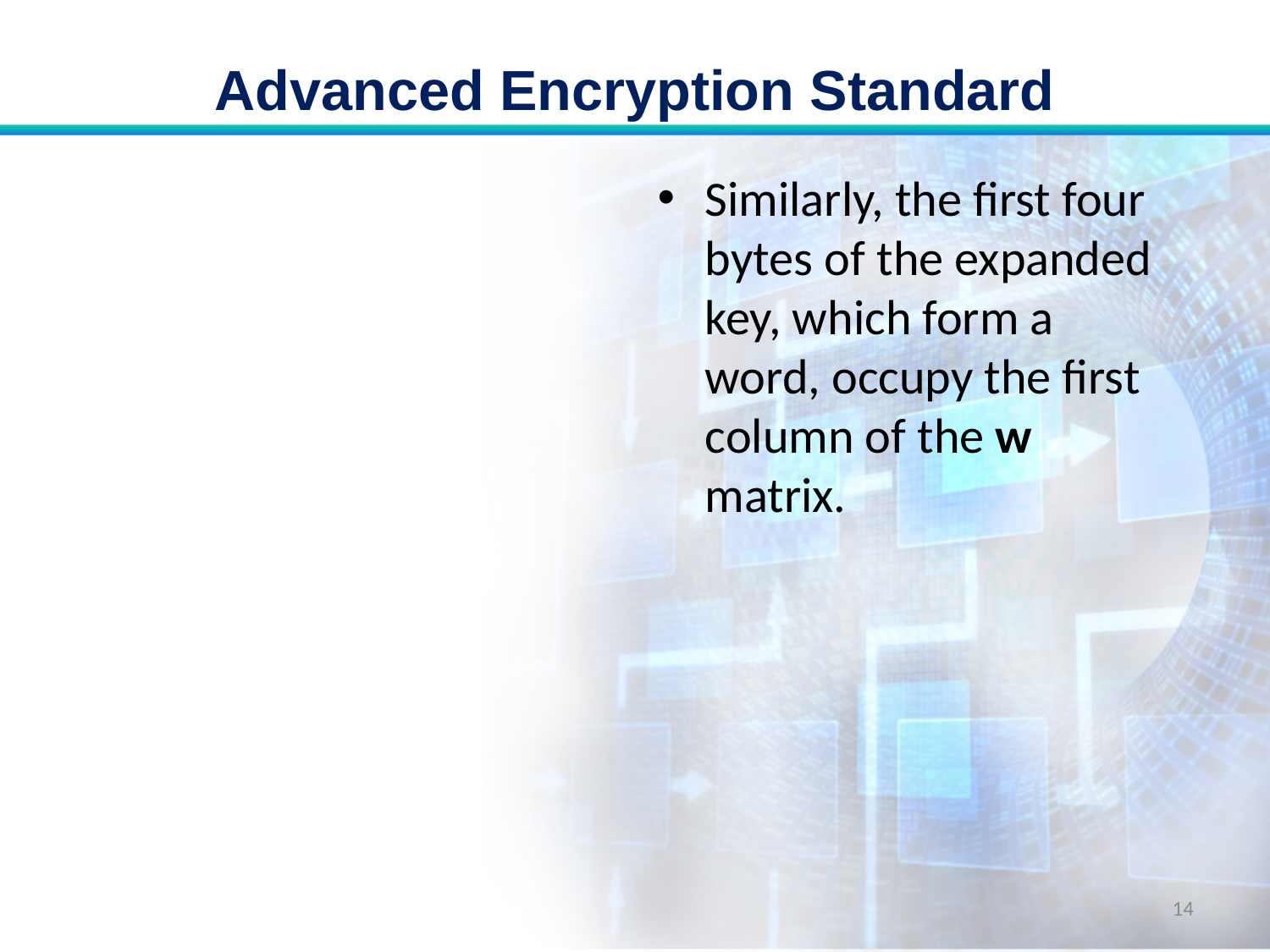

# Advanced Encryption Standard
Similarly, the first four bytes of the expanded key, which form a word, occupy the first column of the w  matrix.
14